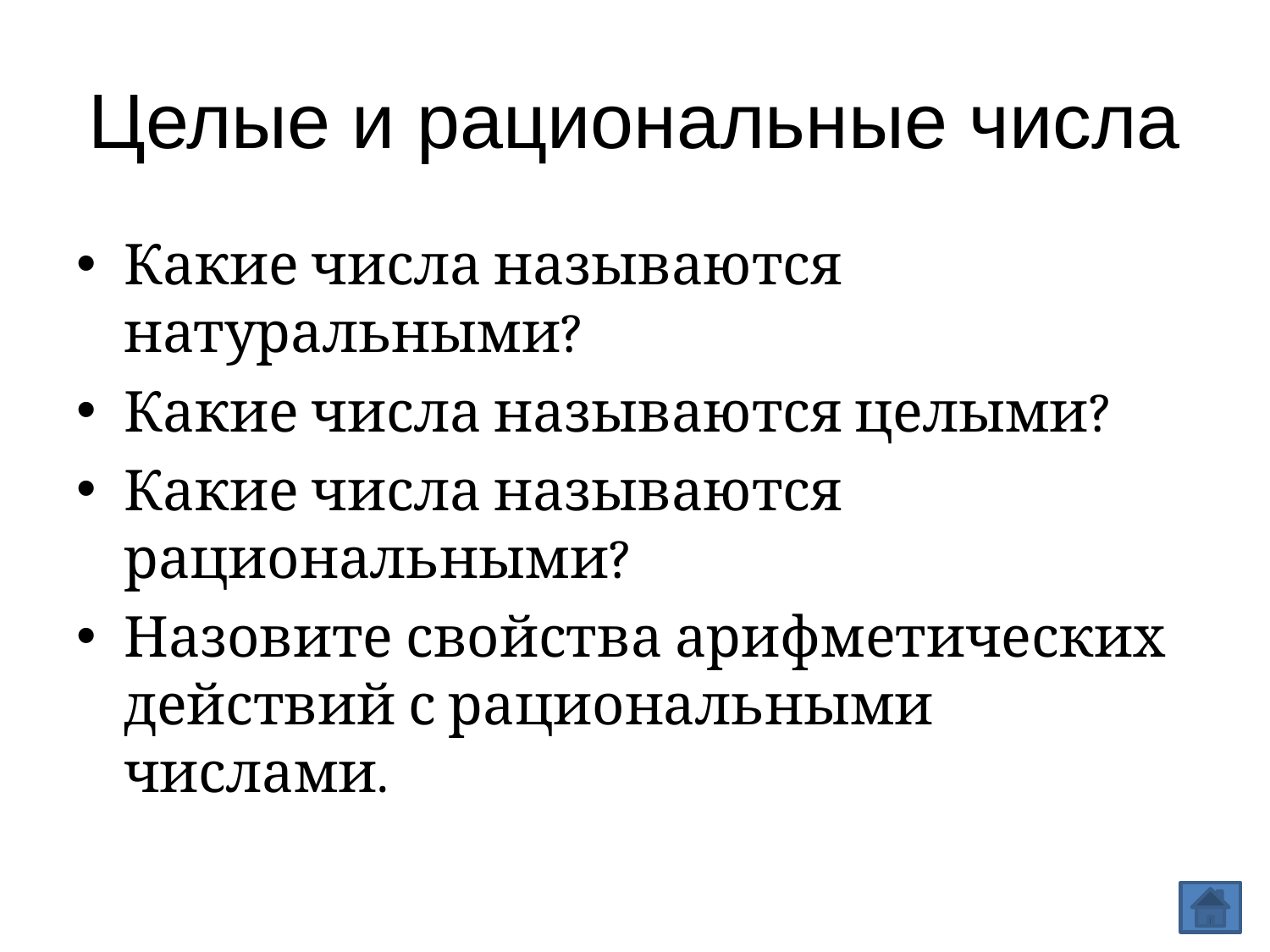

# Целые и рациональные числа
Какие числа называются натуральными?
Какие числа называются целыми?
Какие числа называются рациональными?
Назовите свойства арифметических действий с рациональными числами.